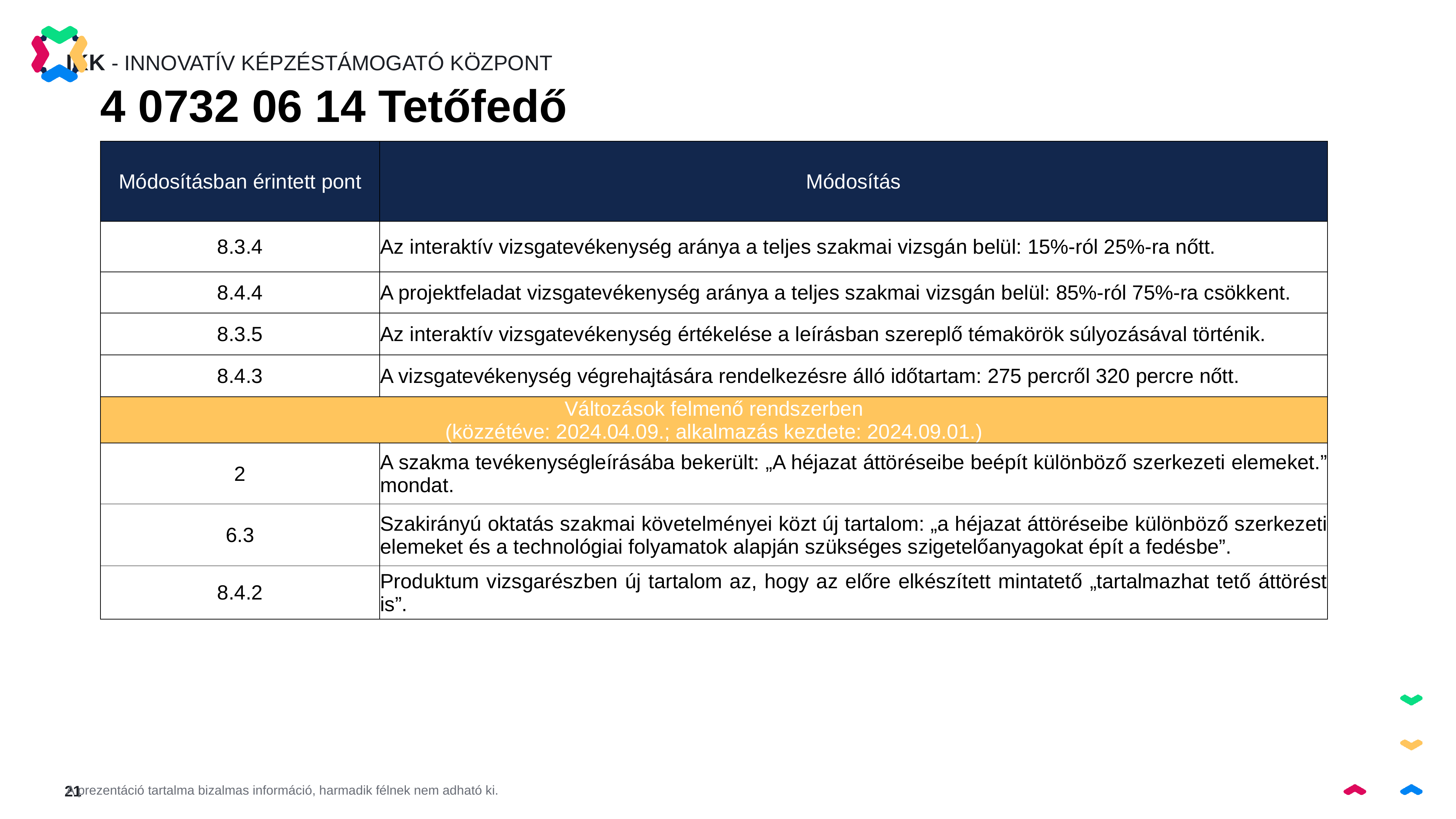

4 0732 06 14 Tetőfedő

| Módosításban érintett pont | Módosítás |
| --- | --- |
| 8.3.4 | Az interaktív vizsgatevékenység aránya a teljes szakmai vizsgán belül: 15%-ról 25%-ra nőtt. |
| 8.4.4 | A projektfeladat vizsgatevékenység aránya a teljes szakmai vizsgán belül: 85%-ról 75%-ra csökkent. |
| 8.3.5 | Az interaktív vizsgatevékenység értékelése a leírásban szereplő témakörök súlyozásával történik. |
| 8.4.3 | A vizsgatevékenység végrehajtására rendelkezésre álló időtartam: 275 percről 320 percre nőtt. |
| Változások felmenő rendszerben (közzétéve: 2024.04.09.; alkalmazás kezdete: 2024.09.01.) |  |
| 2 | A szakma tevékenységleírásába bekerült: „A héjazat áttöréseibe beépít különböző szerkezeti elemeket.” mondat. |
| 6.3 | Szakirányú oktatás szakmai követelményei közt új tartalom: „a héjazat áttöréseibe különböző szerkezeti elemeket és a technológiai folyamatok alapján szükséges szigetelőanyagokat épít a fedésbe”. |
| 8.4.2 | Produktum vizsgarészben új tartalom az, hogy az előre elkészített mintatető „tartalmazhat tető áttörést is”. |